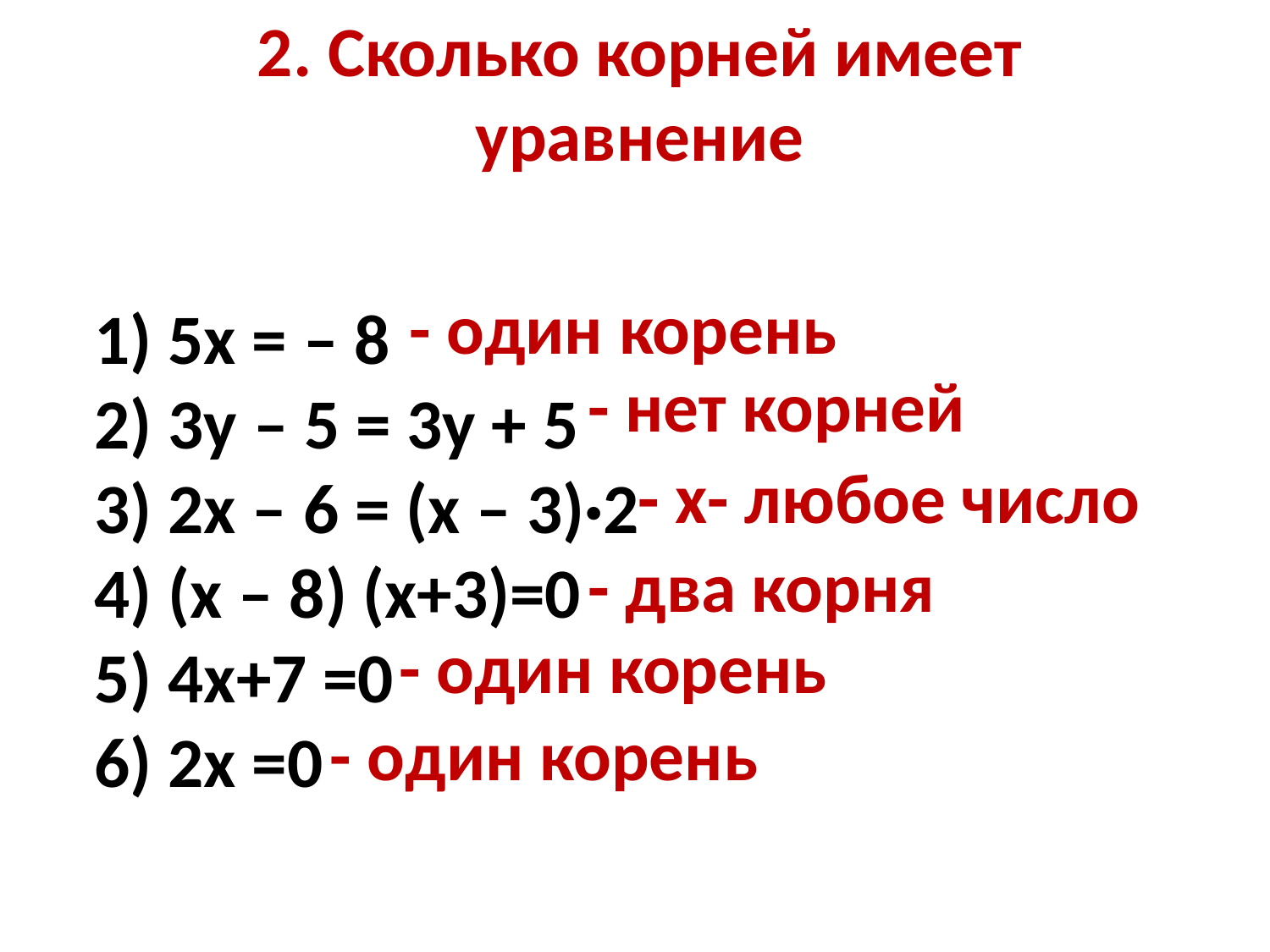

2. Сколько корней имеет уравнение
- один корень

 5х = – 8
 3у – 5 = 3у + 5
 2х – 6 = (х – 3)·2
 (х – 8) (х+3)=0
 4х+7 =0
 2х =0
- нет корней

- х- любое число
- два корня
- один корень

- один корень